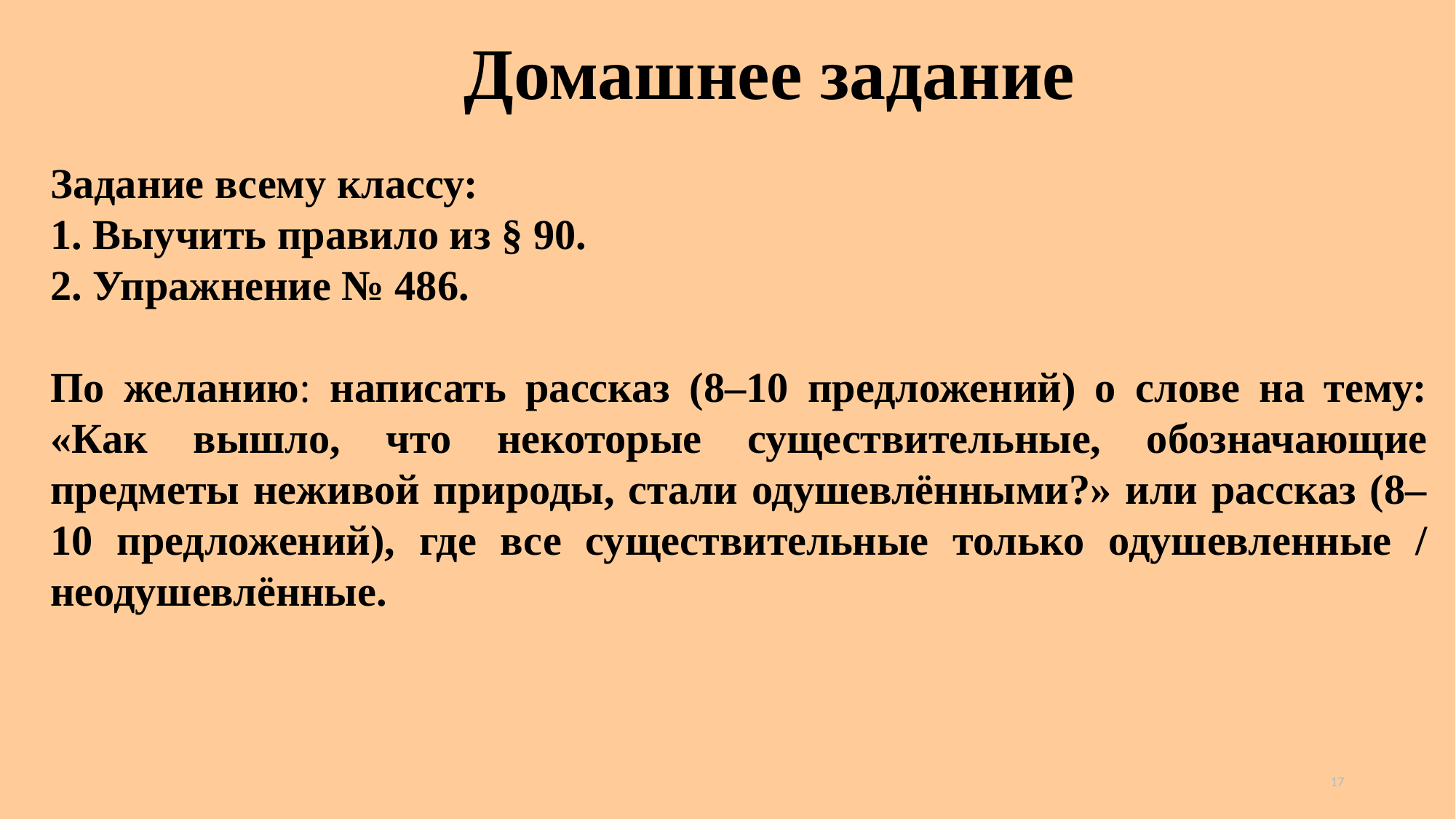

# Домашнее задание
Задание всему классу:
1. Выучить правило из § 90.
2. Упражнение № 486.

По желанию: написать рассказ (8–10 предложений) о слове на тему: «Как вышло, что некоторые существительные, обозначающие предметы неживой природы, стали одушевлёнными?» или рассказ (8–10 предложений), где все существительные только одушевленные / неодушевлённые.
17